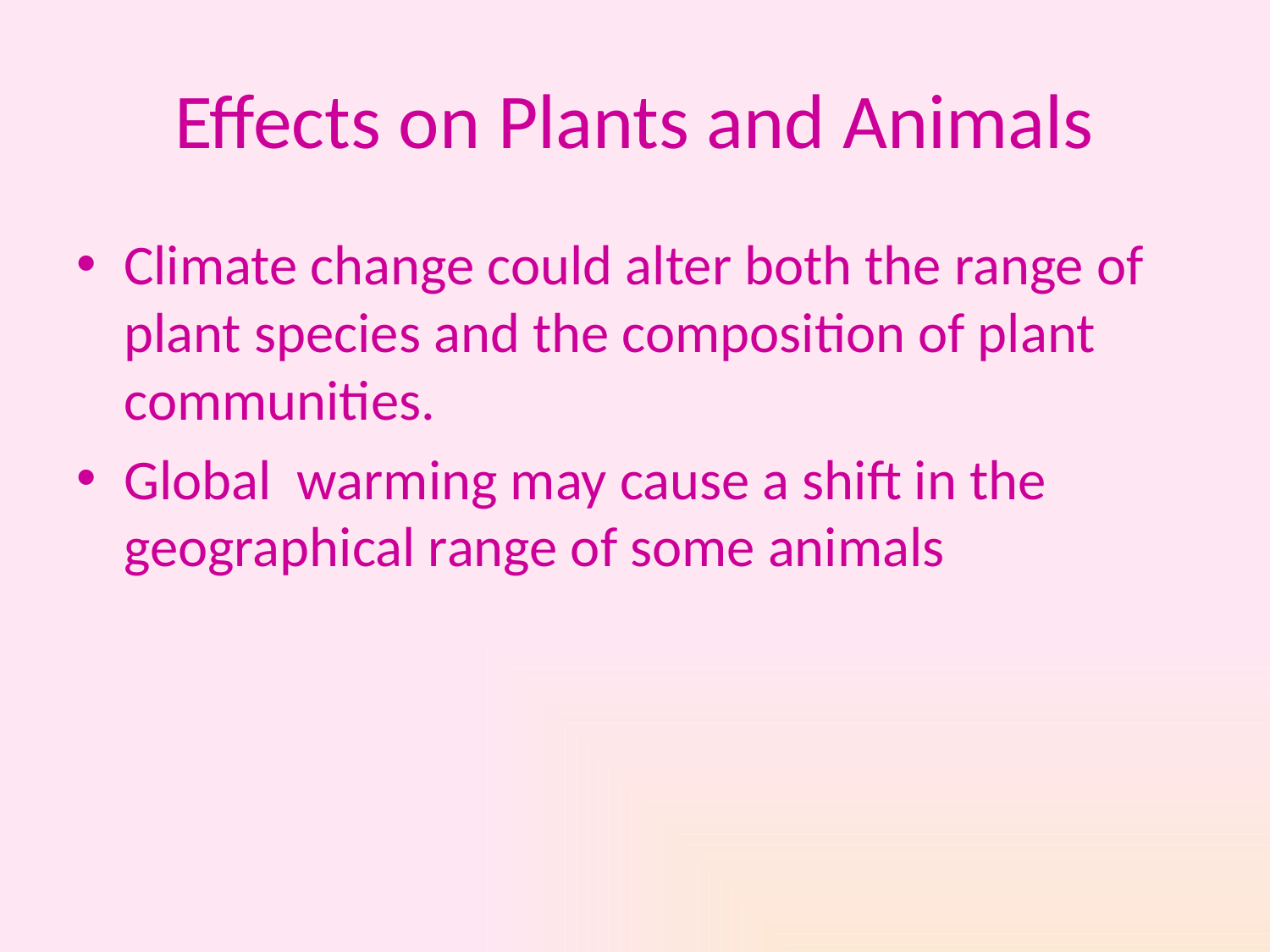

# Effects on Plants and Animals
Climate change could alter both the range of plant species and the composition of plant communities.
Global  warming may cause a shift in the geographical range of some animals